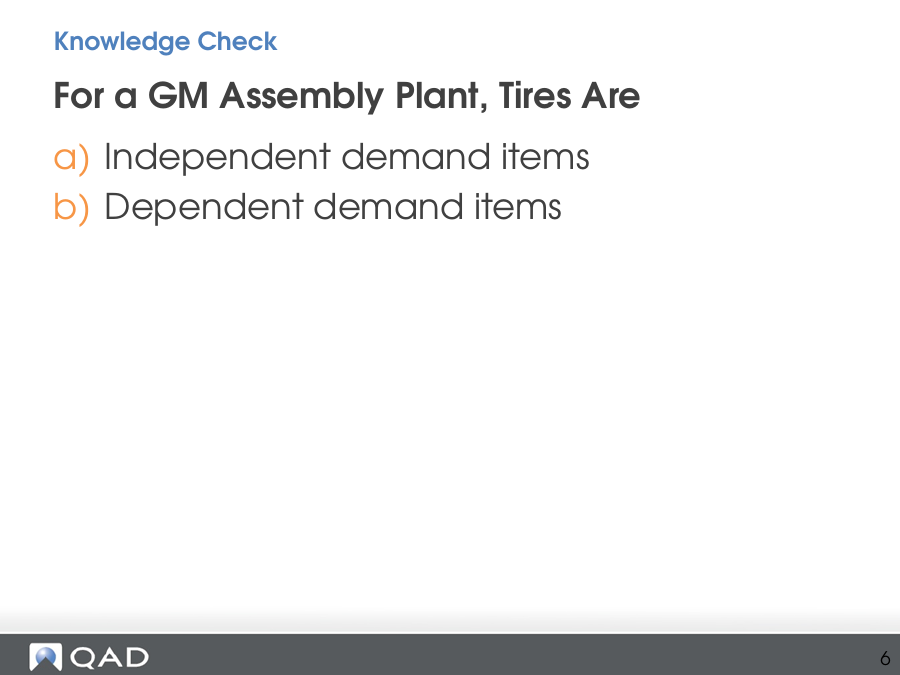

Knowledge Check
# For a GM Assembly Plant, Tires Are
Independent demand items
Dependent demand items

6